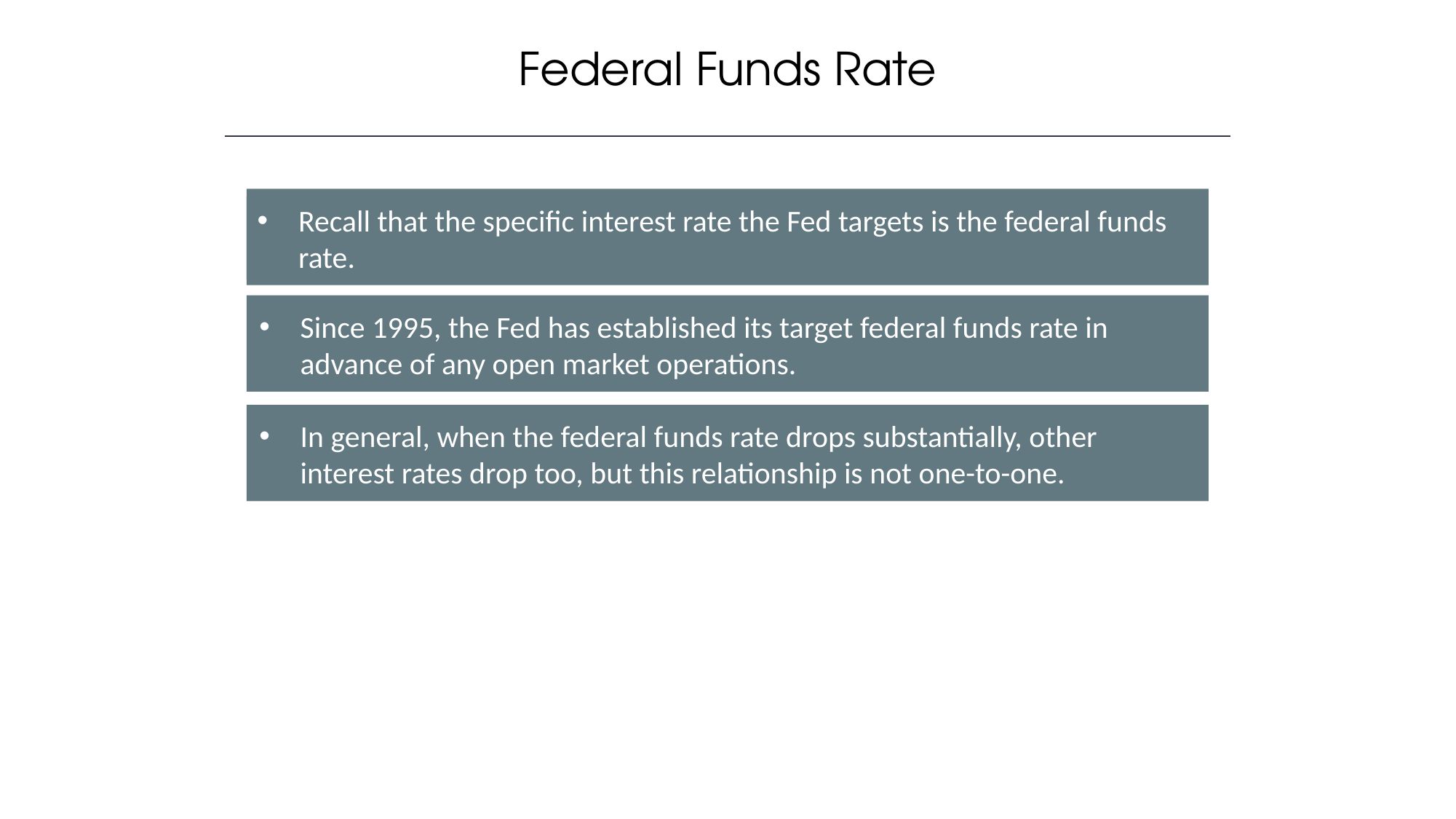

Federal Funds Rate

Recall that the specific interest rate the Fed targets is the federal funds rate.

Since 1995, the Fed has established its target federal funds rate in advance of any open market operations.

In general, when the federal funds rate drops substantially, other interest rates drop too, but this relationship is not one-to-one.